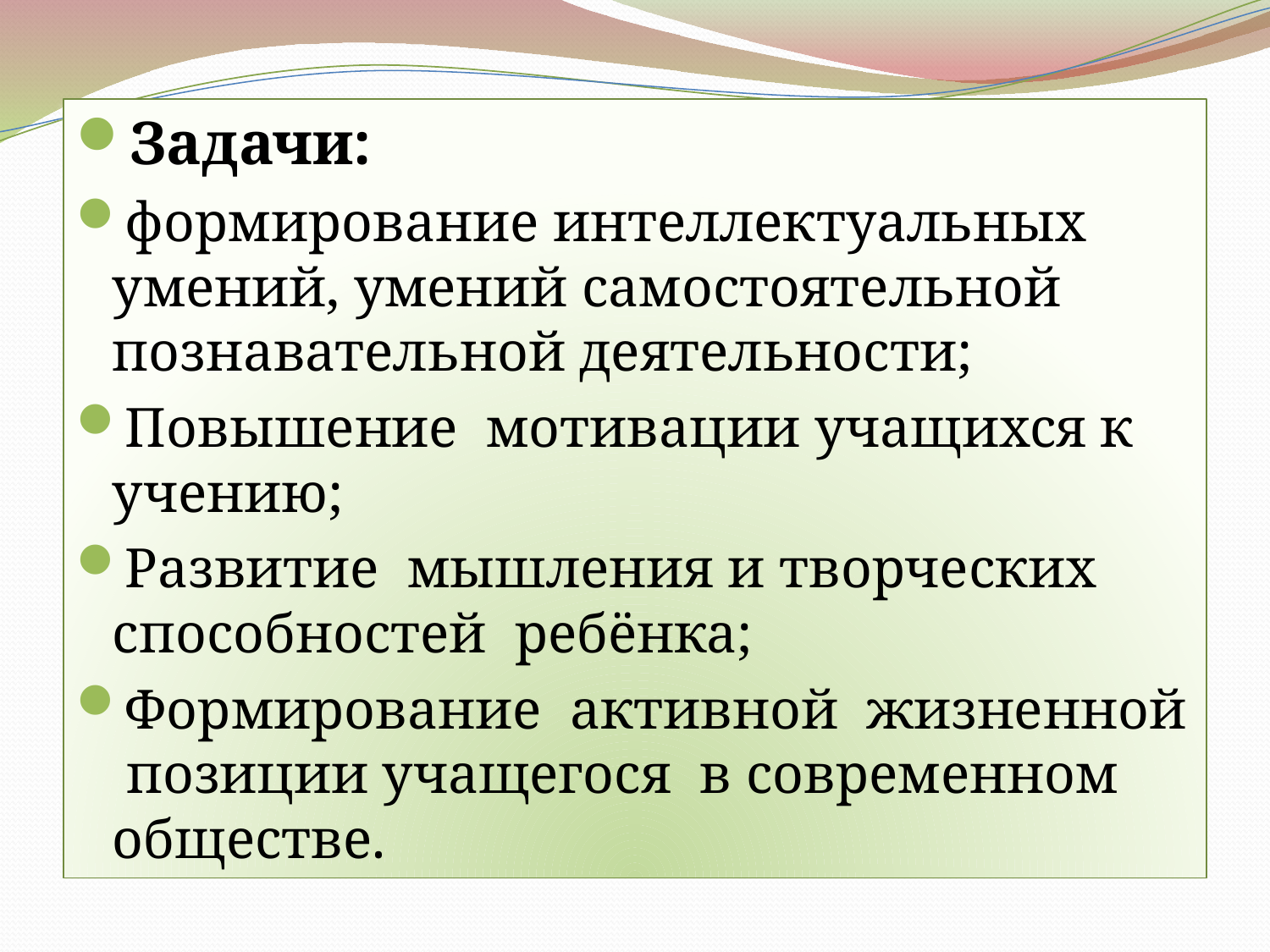

#
Задачи:
формирование интеллектуальных умений, умений самостоятельной   познавательной деятельности;
Повышение  мотивации учащихся к учению;
Развитие  мышления и творческих способностей  ребёнка;
Формирование  активной  жизненной  позиции учащегося  в современном обществе.